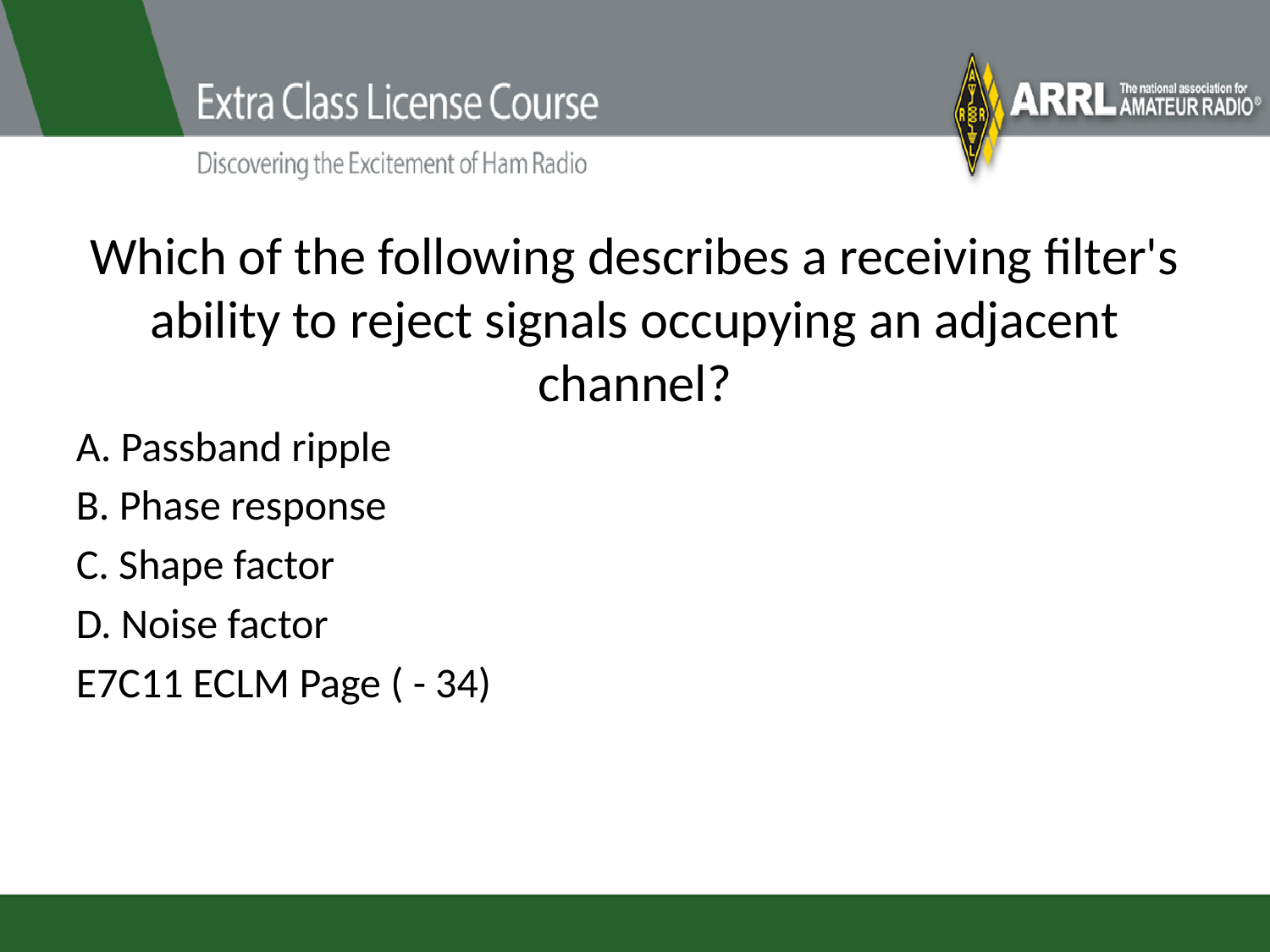

# Which of the following describes a receiving filter's ability to reject signals occupying an adjacent channel?
A. Passband ripple
B. Phase response
C. Shape factor
D. Noise factor
E7C11 ECLM Page ( - 34)